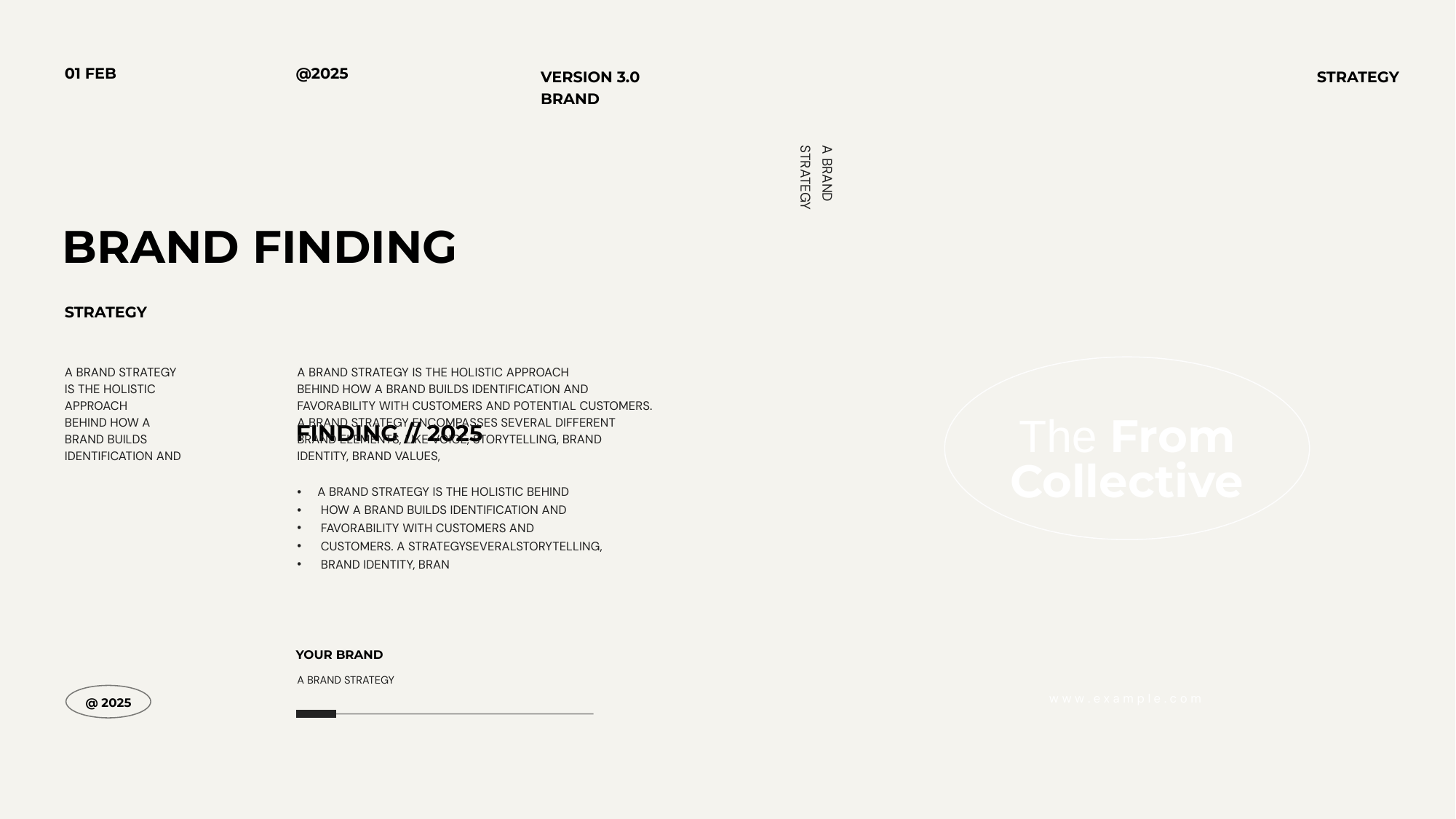

01 FEB
@2025
VERSION 3.0
BRAND
STRATEGY
BRAND FINDING

A BRAND STRATEGY
FINDING // 2025
STRATEGY

A BRAND STRATEGY IS THE HOLISTIC APPROACH
BEHIND HOW A BRAND BUILDS IDENTIFICATION AND
A BRAND STRATEGY IS THE HOLISTIC APPROACH
BEHIND HOW A BRAND BUILDS IDENTIFICATION AND FAVORABILITY WITH CUSTOMERS AND POTENTIAL CUSTOMERS. A BRAND STRATEGY ENCOMPASSES SEVERAL DIFFERENT BRAND ELEMENTS, LIKE VOICE, STORYTELLING, BRAND IDENTITY, BRAND VALUES,
The From Collective
A BRAND STRATEGY IS THE HOLISTIC BEHIND
 HOW A BRAND BUILDS IDENTIFICATION AND
 FAVORABILITY WITH CUSTOMERS AND
 CUSTOMERS. A STRATEGYSEVERALSTORYTELLING,
 BRAND IDENTITY, BRAN
YOUR BRAND
A BRAND STRATEGY
w w w . e x a m p l e . c o m

@ 2025